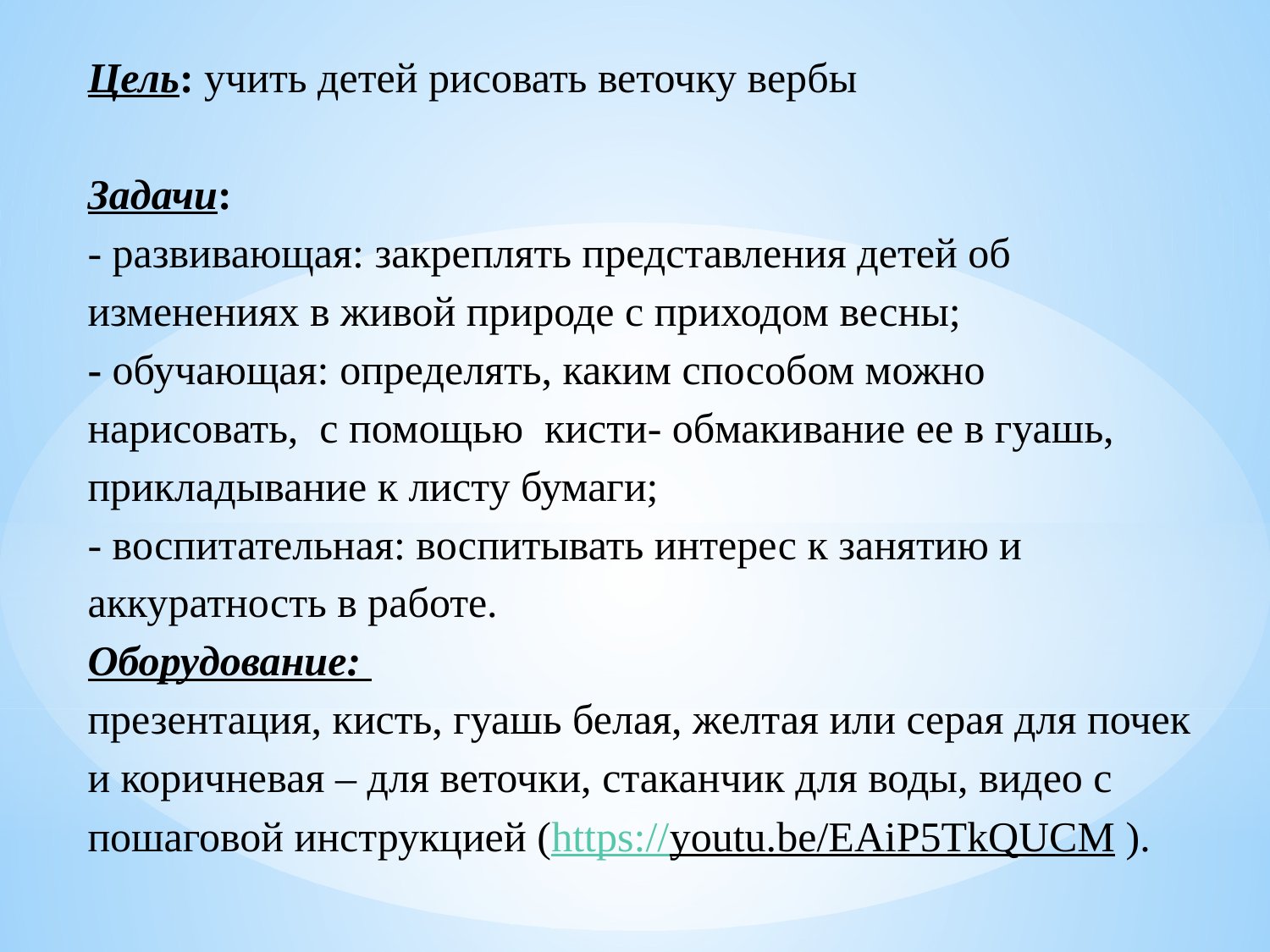

# Цель: учить детей рисовать веточку вербы Задачи: - развивающая: закреплять представления детей об изменениях в живой природе с приходом весны; - обучающая: определять, каким способом можно нарисовать,  с помощью  кисти- обмакивание ее в гуашь, прикладывание к листу бумаги; - воспитательная: воспитывать интерес к занятию и аккуратность в работе. Оборудование: презентация, кисть, гуашь белая, желтая или серая для почек и коричневая – для веточки, стаканчик для воды, видео с пошаговой инструкцией (https://youtu.be/EAiP5TkQUCM ).